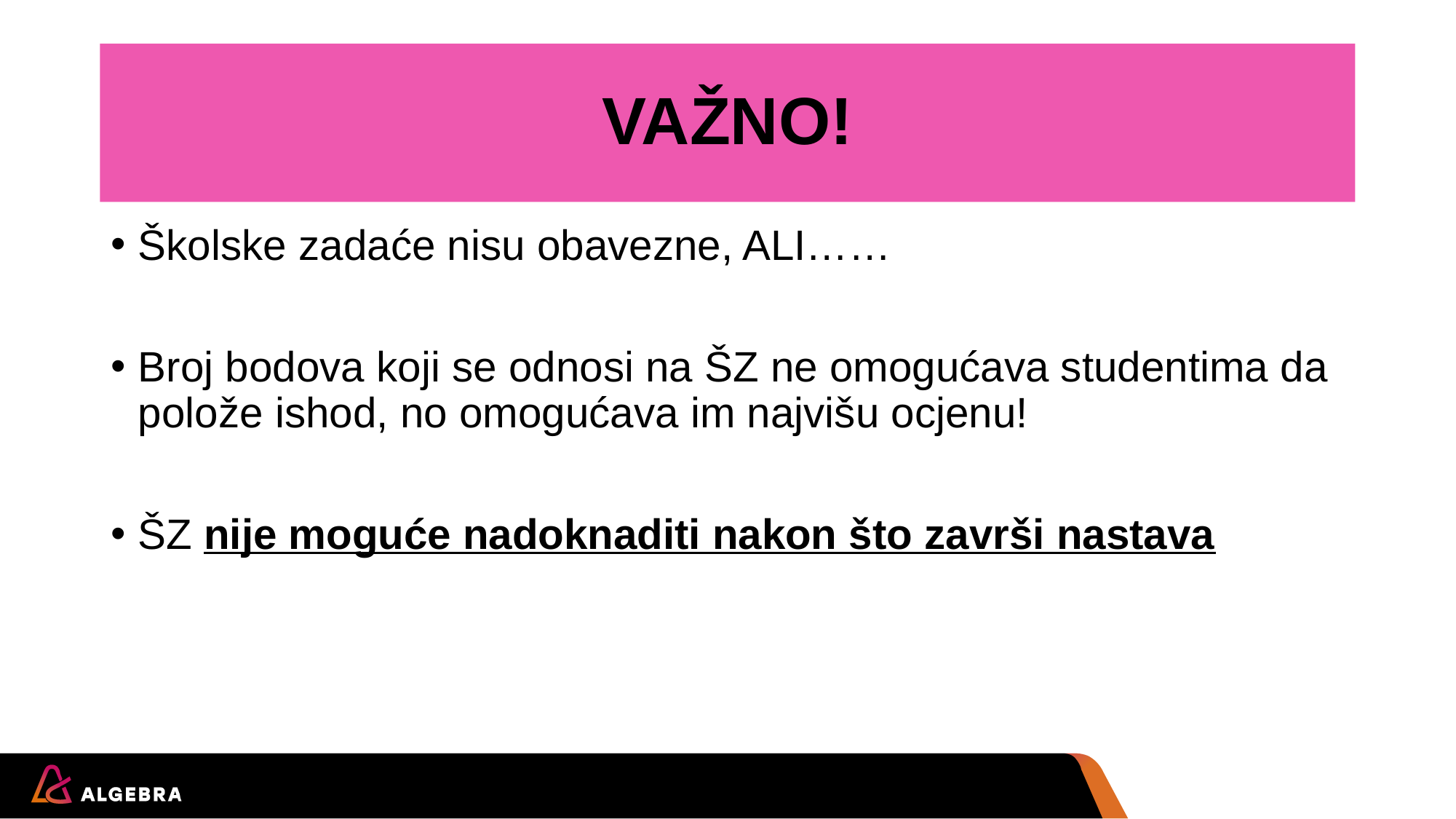

# VAŽNO!
Školske zadaće nisu obavezne, ALI……
 ​
Broj bodova koji se odnosi na ŠZ ne omogućava studentima da polože ishod, no omogućava im najvišu ocjenu!
​
ŠZ nije moguće nadoknaditi nakon što završi nastava​